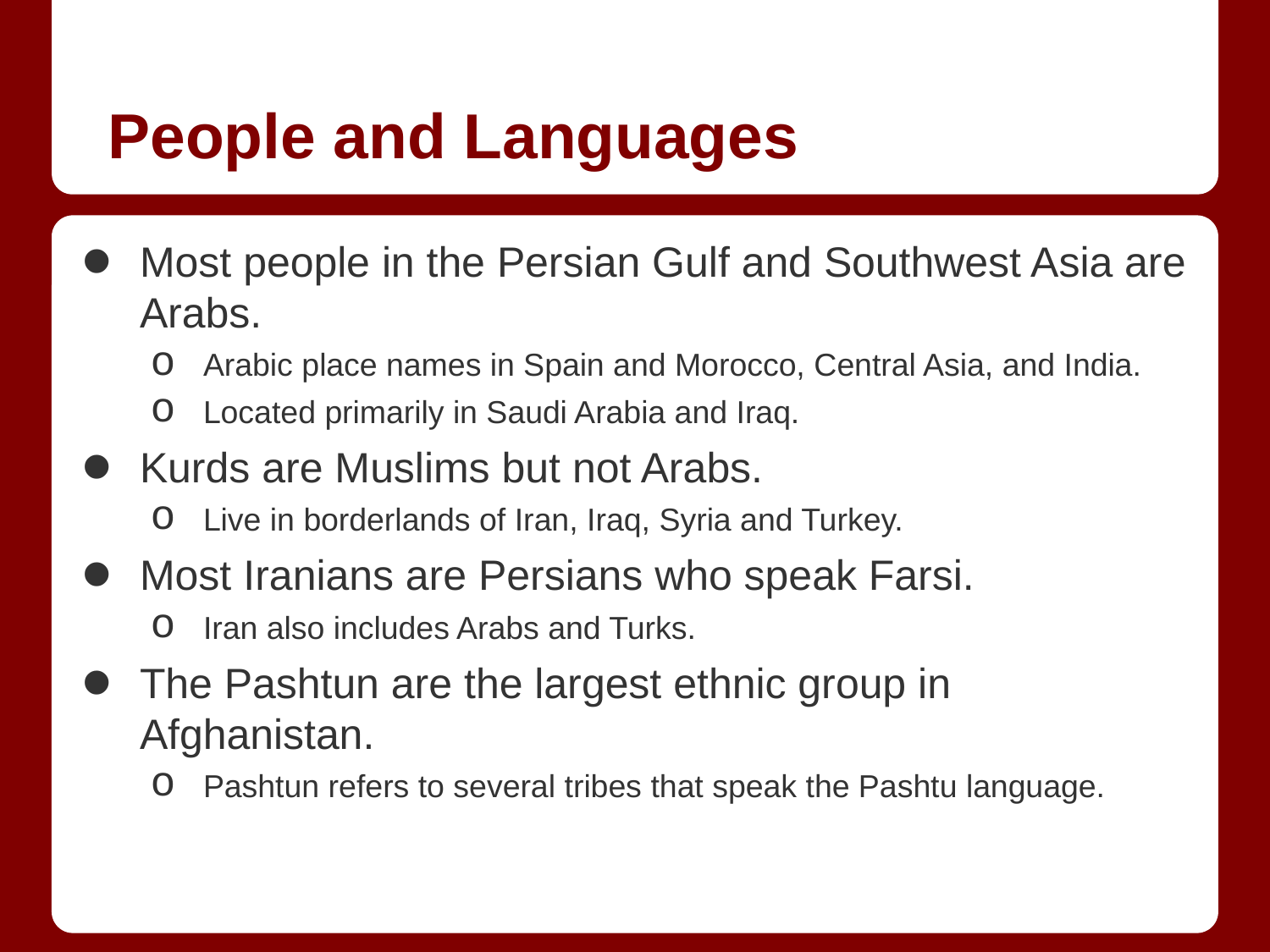

# People and Languages
Most people in the Persian Gulf and Southwest Asia are Arabs.
Arabic place names in Spain and Morocco, Central Asia, and India.
Located primarily in Saudi Arabia and Iraq.
Kurds are Muslims but not Arabs.
Live in borderlands of Iran, Iraq, Syria and Turkey.
Most Iranians are Persians who speak Farsi.
Iran also includes Arabs and Turks.
The Pashtun are the largest ethnic group in Afghanistan.
Pashtun refers to several tribes that speak the Pashtu language.